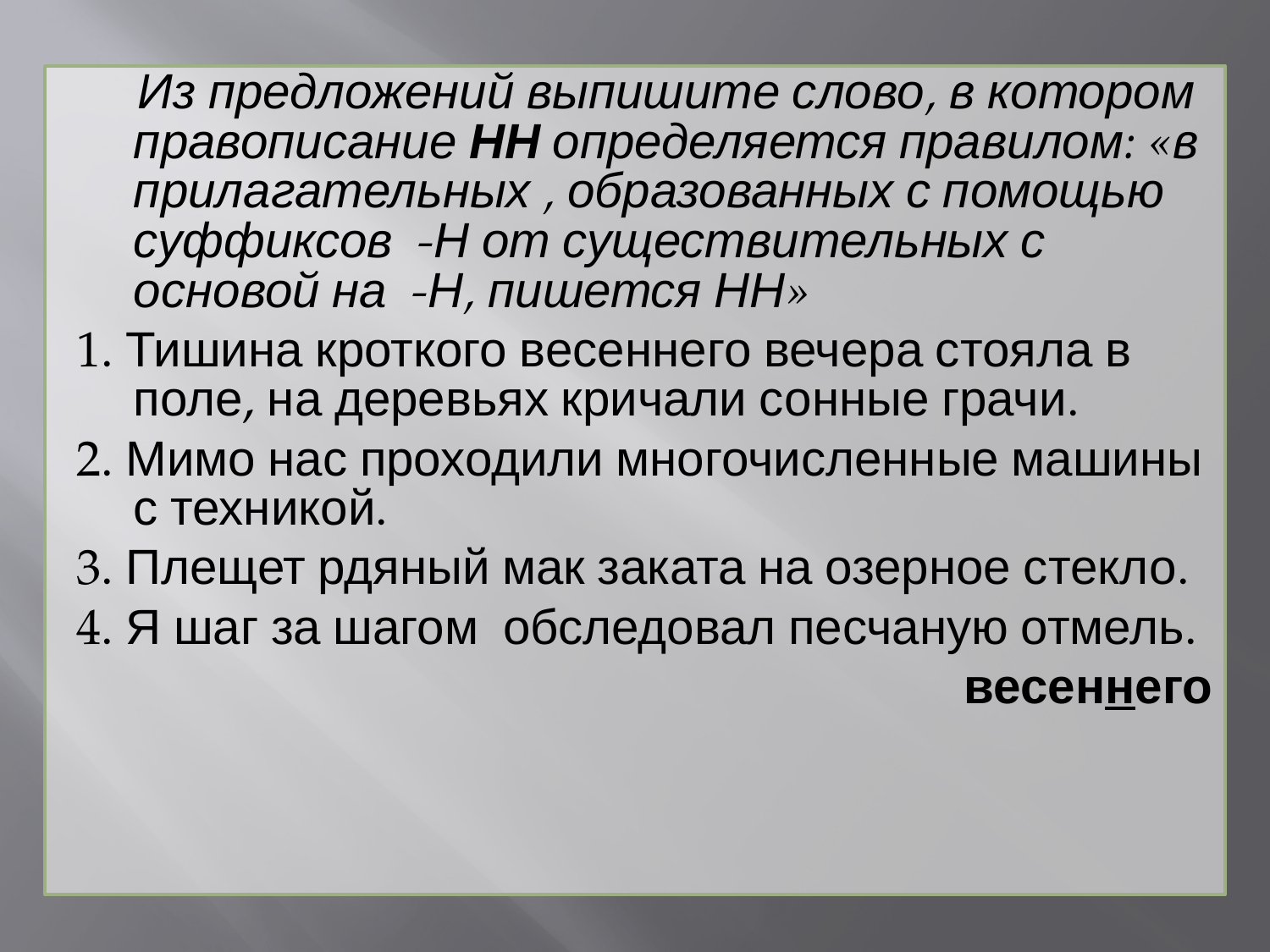

#
     Из предложений выпишите слово, в котором правописание НН определяется правилом: «в прилагательных , образованных с помощью суффиксов  -Н от существительных с основой на  -Н, пишется НН»
1. Тишина кроткого весеннего вечера стояла в поле, на деревьях кричали сонные грачи.
2. Мимо нас проходили многочисленные машины с техникой.
3. Плещет рдяный мак заката на озерное стекло.
4. Я шаг за шагом  обследовал песчаную отмель.
весеннего